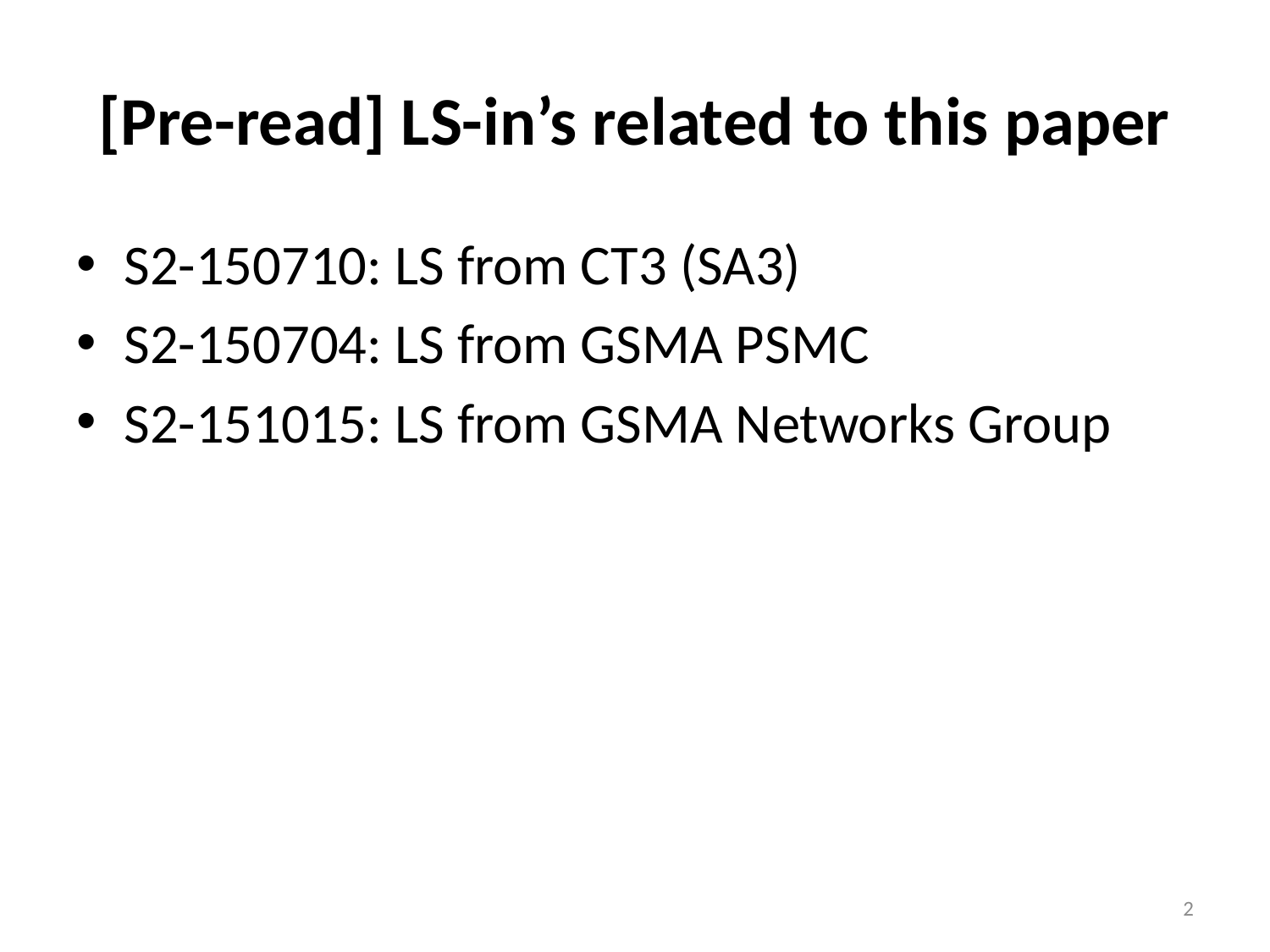

# [Pre-read] LS-in’s related to this paper
S2-150710: LS from CT3 (SA3)
S2-150704: LS from GSMA PSMC
S2-151015: LS from GSMA Networks Group
2